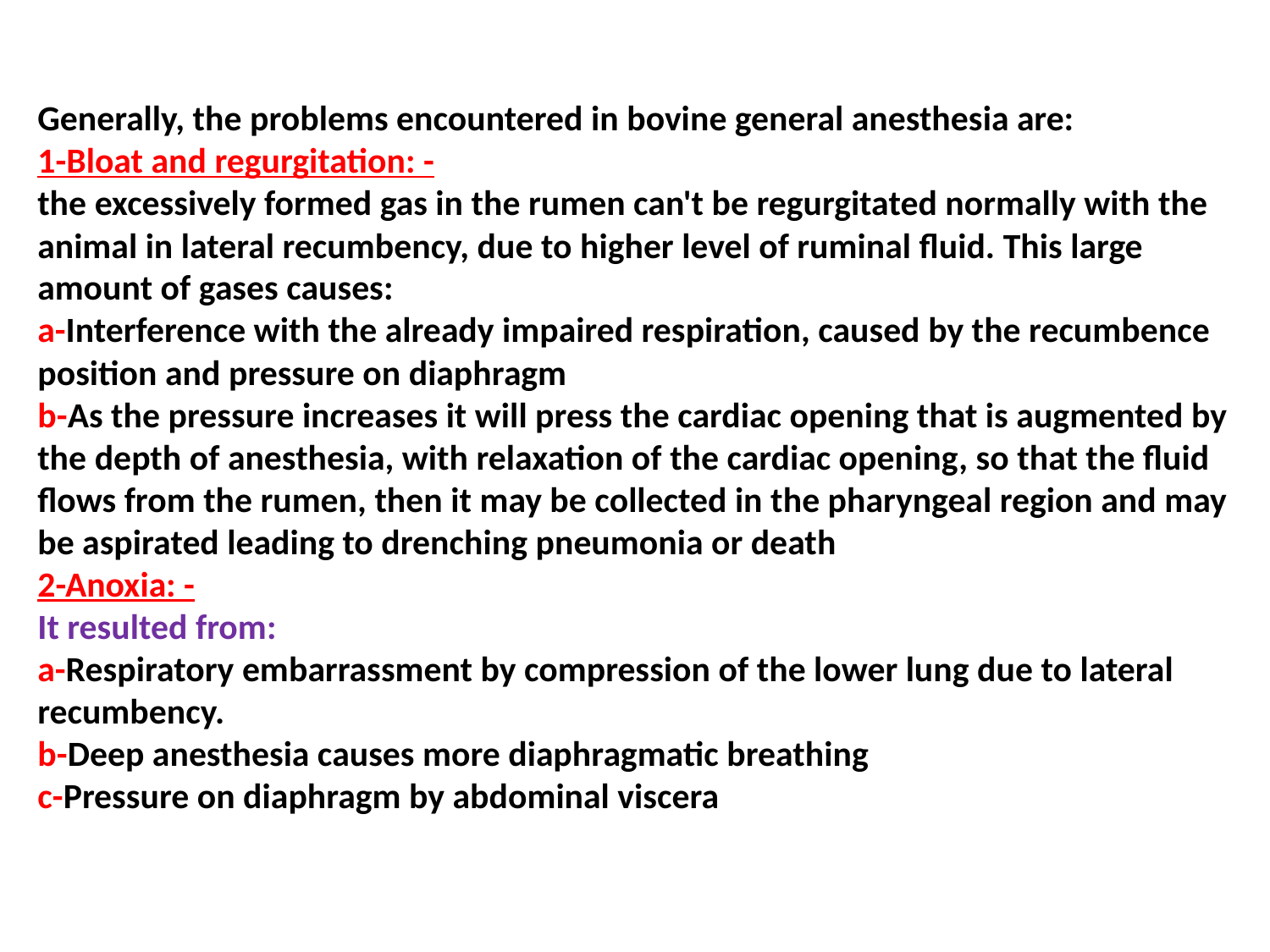

# Generally, the problems encountered in bovine general anesthesia are: 1-Bloat and regurgitation: - the excessively formed gas in the rumen can't be regurgitated normally with the animal in lateral recumbency, due to higher level of ruminal fluid. This large amount of gases causes: a-Interference with the already impaired respiration, caused by the recumbence position and pressure on diaphragm b-As the pressure increases it will press the cardiac opening that is augmented by the depth of anesthesia, with relaxation of the cardiac opening, so that the fluid flows from the rumen, then it may be collected in the pharyngeal region and may be aspirated leading to drenching pneumonia or death 2-Anoxia: - It resulted from: a-Respiratory embarrassment by compression of the lower lung due to lateral recumbency. b-Deep anesthesia causes more diaphragmatic breathing c-Pressure on diaphragm by abdominal viscera